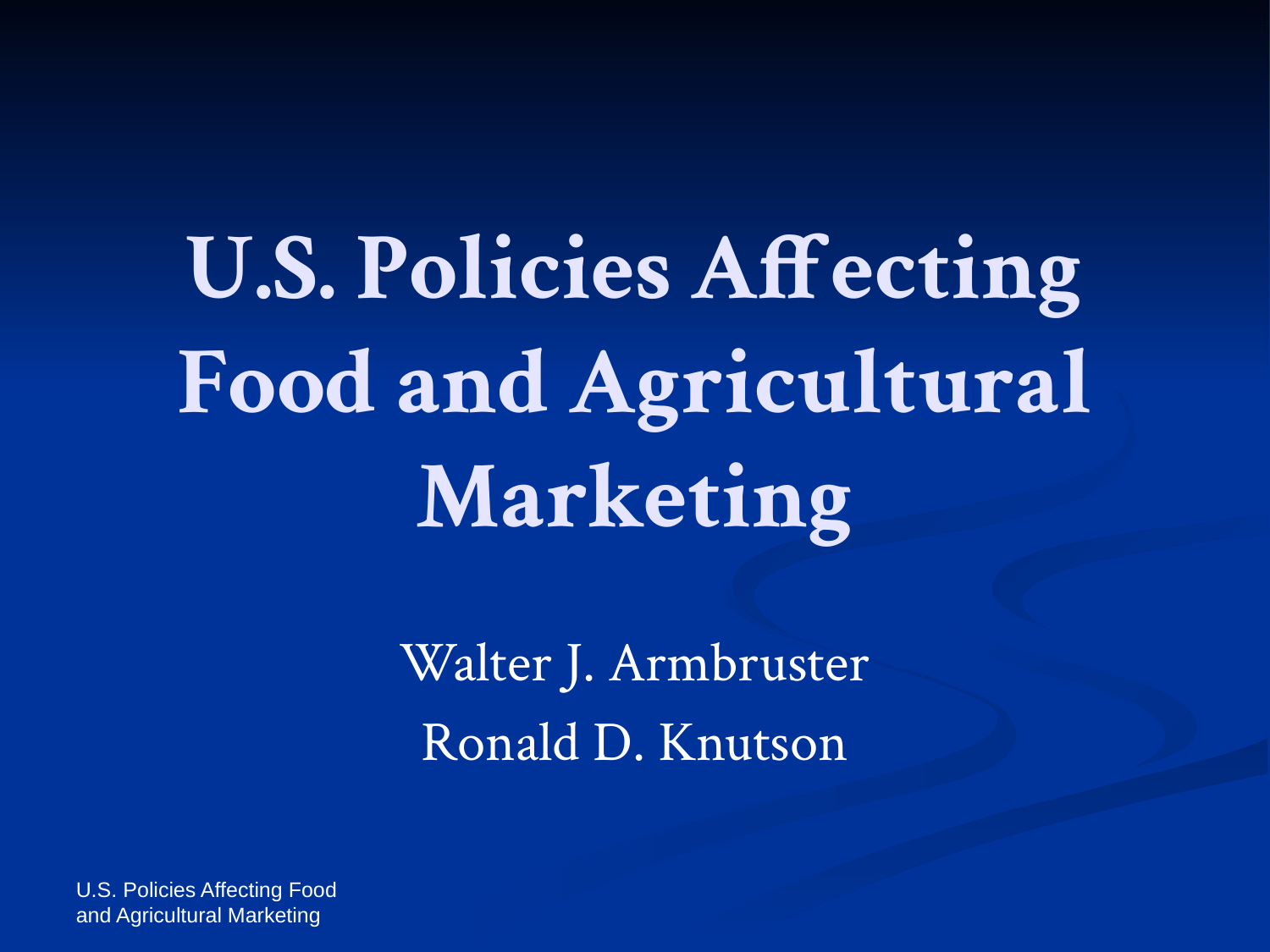

U.S. Policies Affecting Food and Agricultural Marketing

Walter J. Armbruster
Ronald D. Knutson

U.S. Policies Affecting Food and Agricultural Marketing